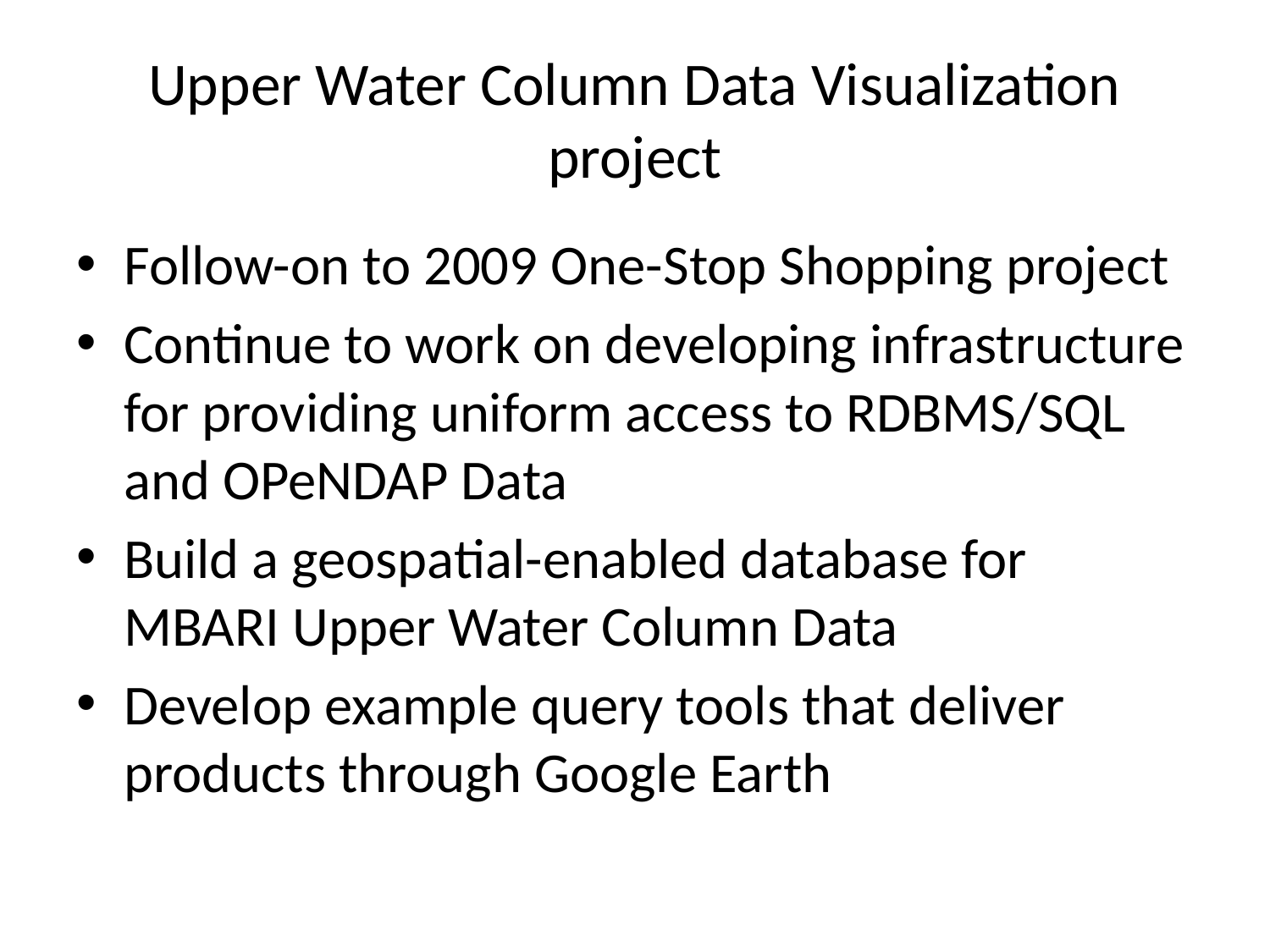

# Upper Water Column Data Visualization project
Follow-on to 2009 One-Stop Shopping project
Continue to work on developing infrastructure for providing uniform access to RDBMS/SQL and OPeNDAP Data
Build a geospatial-enabled database for MBARI Upper Water Column Data
Develop example query tools that deliver products through Google Earth